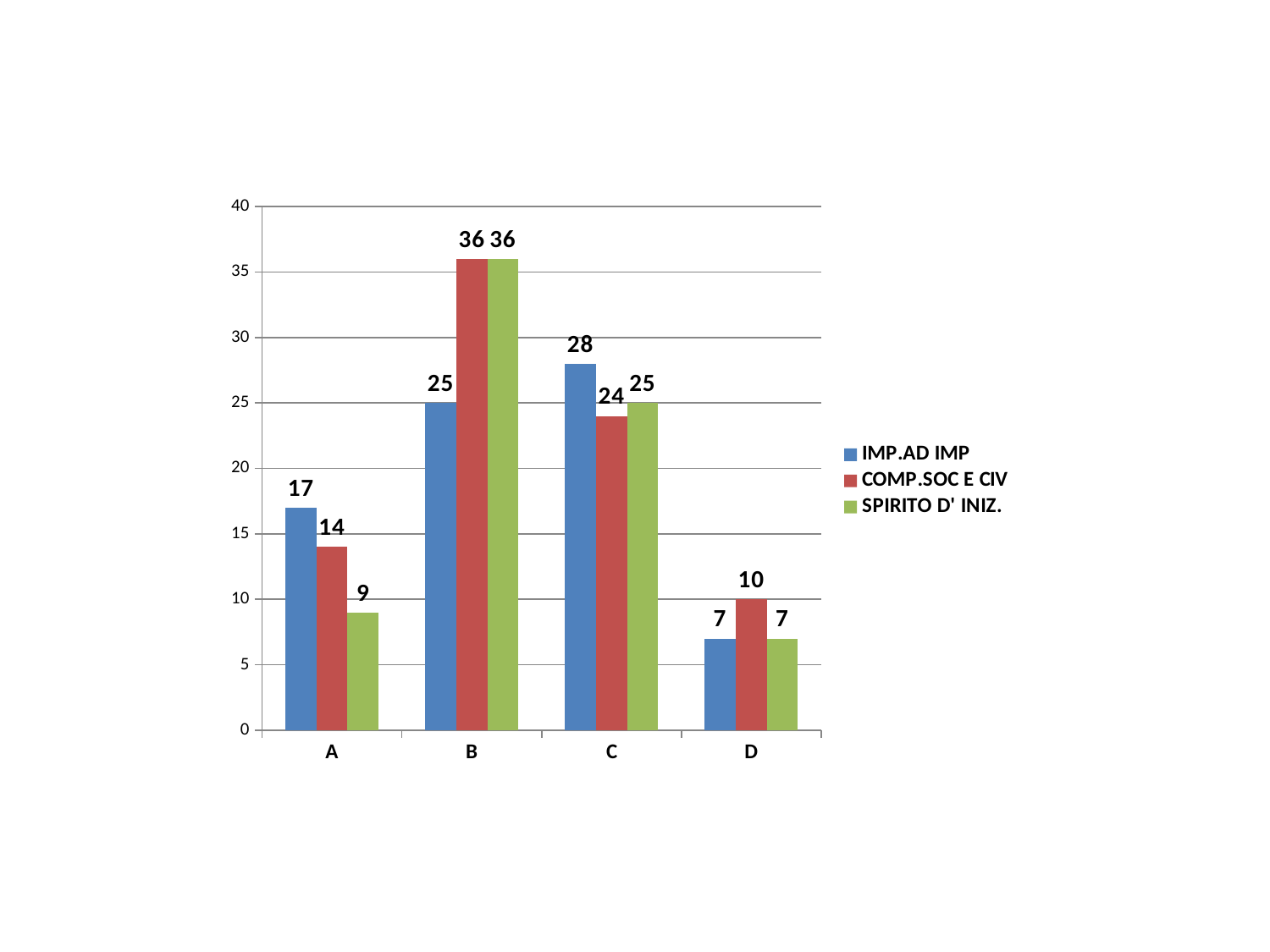

### Chart

| Category | IMP.AD IMP | COMP.SOC E CIV | SPIRITO D' INIZ.  |
|---|---|---|---|
| A | 17.0 | 14.0 | 9.0 |
| B | 25.0 | 36.0 | 36.0 |
| C | 28.0 | 24.0 | 25.0 |
| D | 7.0 | 10.0 | 7.0 |